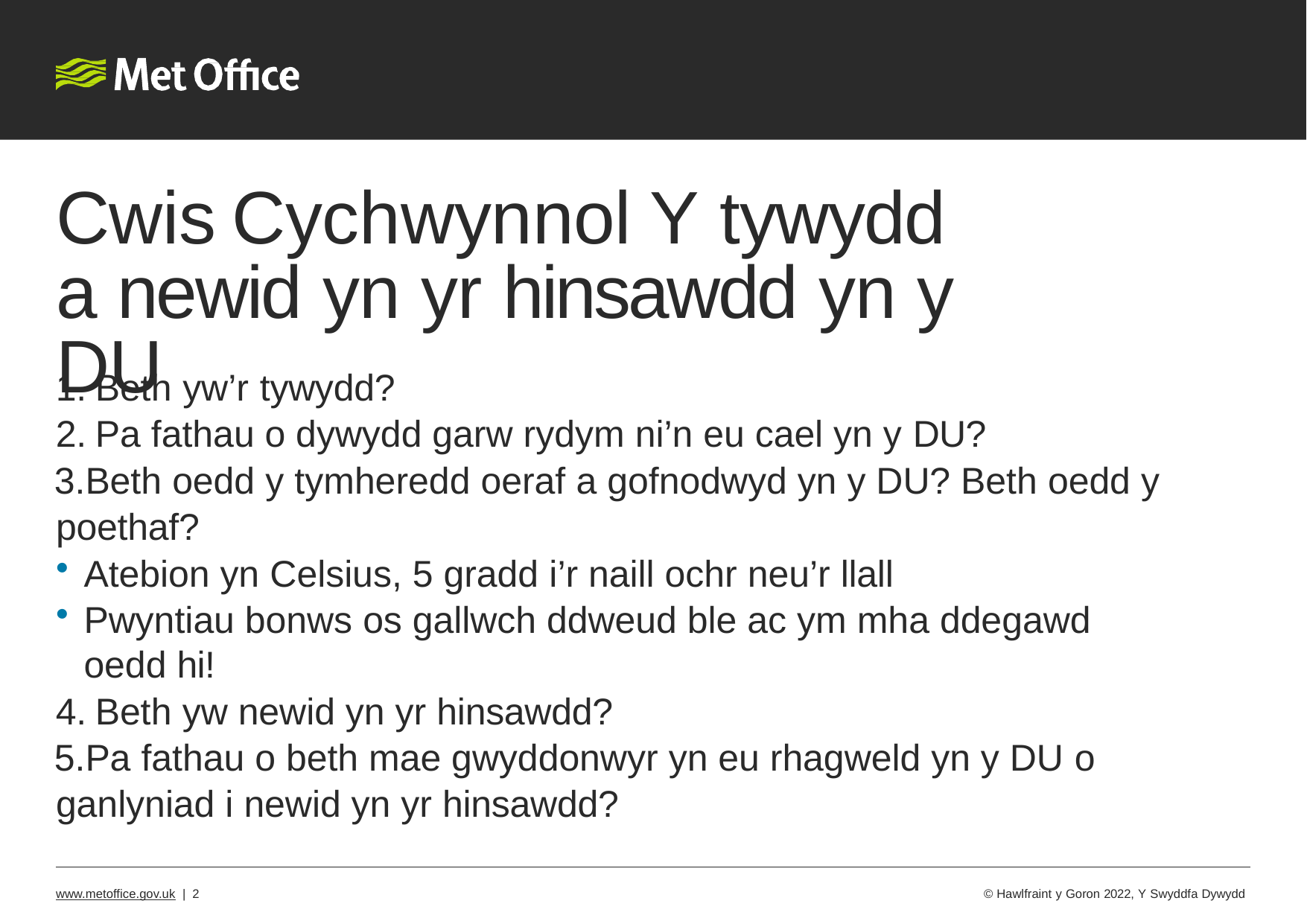

# Cwis	Cychwynnol	Y tywydd a newid yn yr hinsawdd yn y DU
Beth yw’r tywydd?
Pa fathau o dywydd garw rydym ni’n eu cael yn y DU?
Beth oedd y tymheredd oeraf a gofnodwyd yn y DU? Beth oedd y poethaf?
Atebion yn Celsius, 5 gradd i’r naill ochr neu’r llall
Pwyntiau bonws os gallwch ddweud ble ac ym mha ddegawd oedd hi!
Beth yw newid yn yr hinsawdd?
Pa fathau o beth mae gwyddonwyr yn eu rhagweld yn y DU o ganlyniad i newid yn yr hinsawdd?
www.metoffice.gov.uk | 2
© Hawlfraint y Goron 2022, Y Swyddfa Dywydd